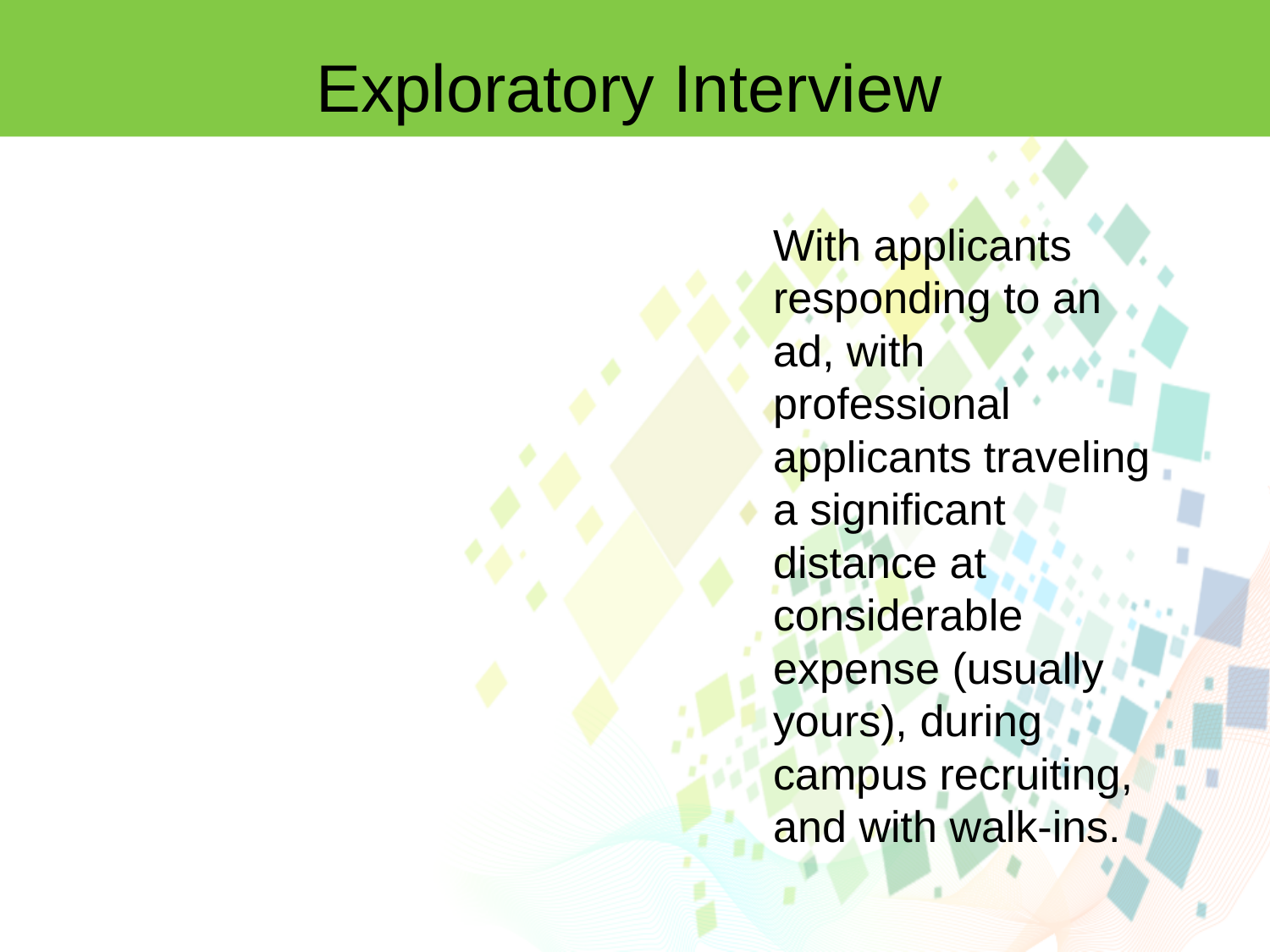

Exploratory Interview
With applicants responding to an ad, with professional
applicants traveling a significant distance at considerable expense (usually yours), during campus recruiting, and with walk-ins.